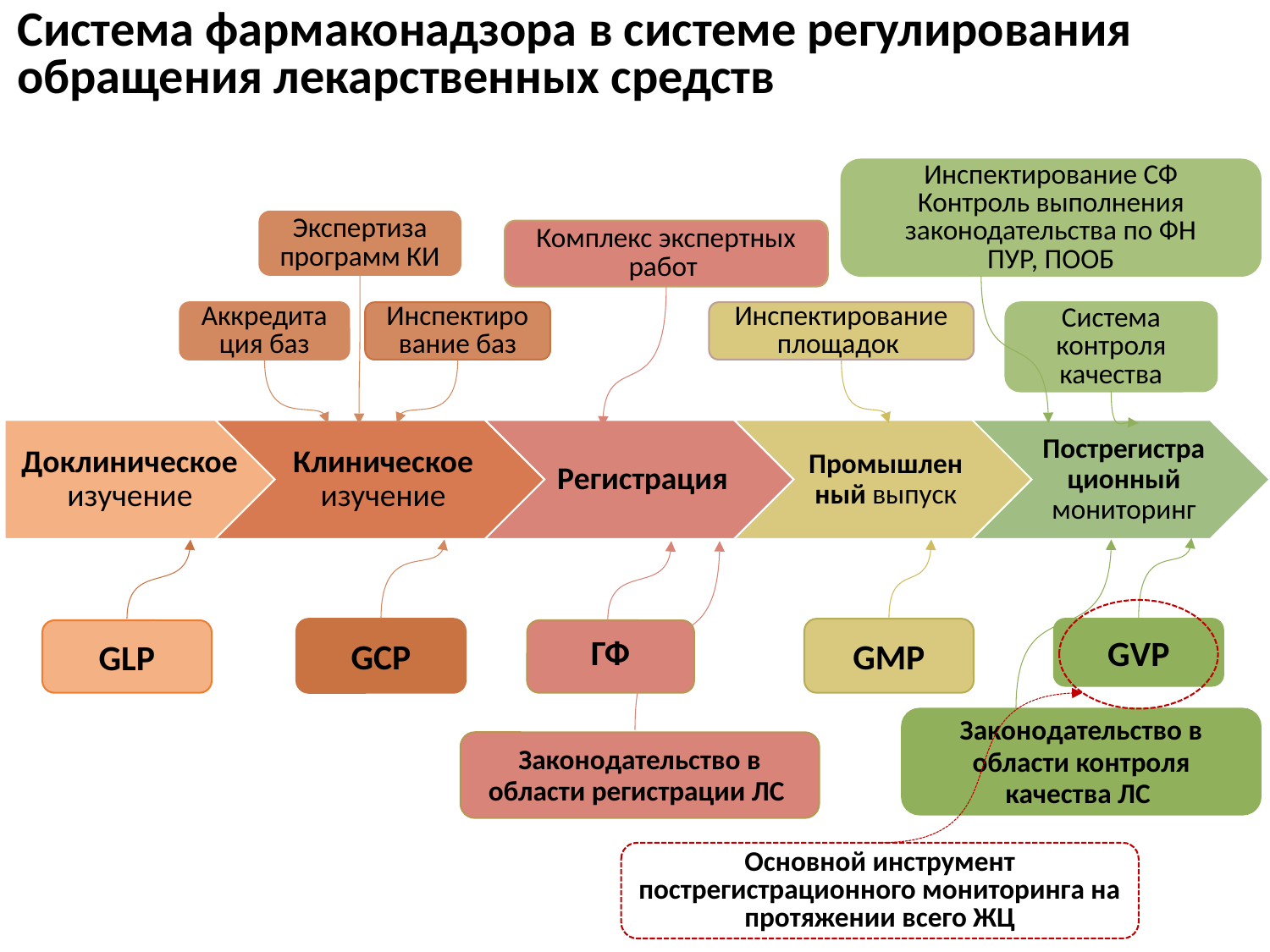

# Система фармаконадзора в системе регулирования обращения лекарственных средств

Инспектирование СФ
Контроль выполнения законодательства по ФН
ПУР, ПООБ

Доклиническое изучение
Клиническое изучение
Регистрация
Промышленный выпуск
Пострегистрационный мониторинг
Экспертиза программ КИ
Комплекс экспертных работ
Аккредитация баз
Инспектиро
вание баз
Инспектирование площадок
Система контроля качества

GMP
GVP
GCP
GLP
ГФ

Законодательство в области контроля качества ЛС

Законодательство в области регистрации ЛС

Основной инструмент пострегистрационного мониторинга на протяжении всего ЖЦ